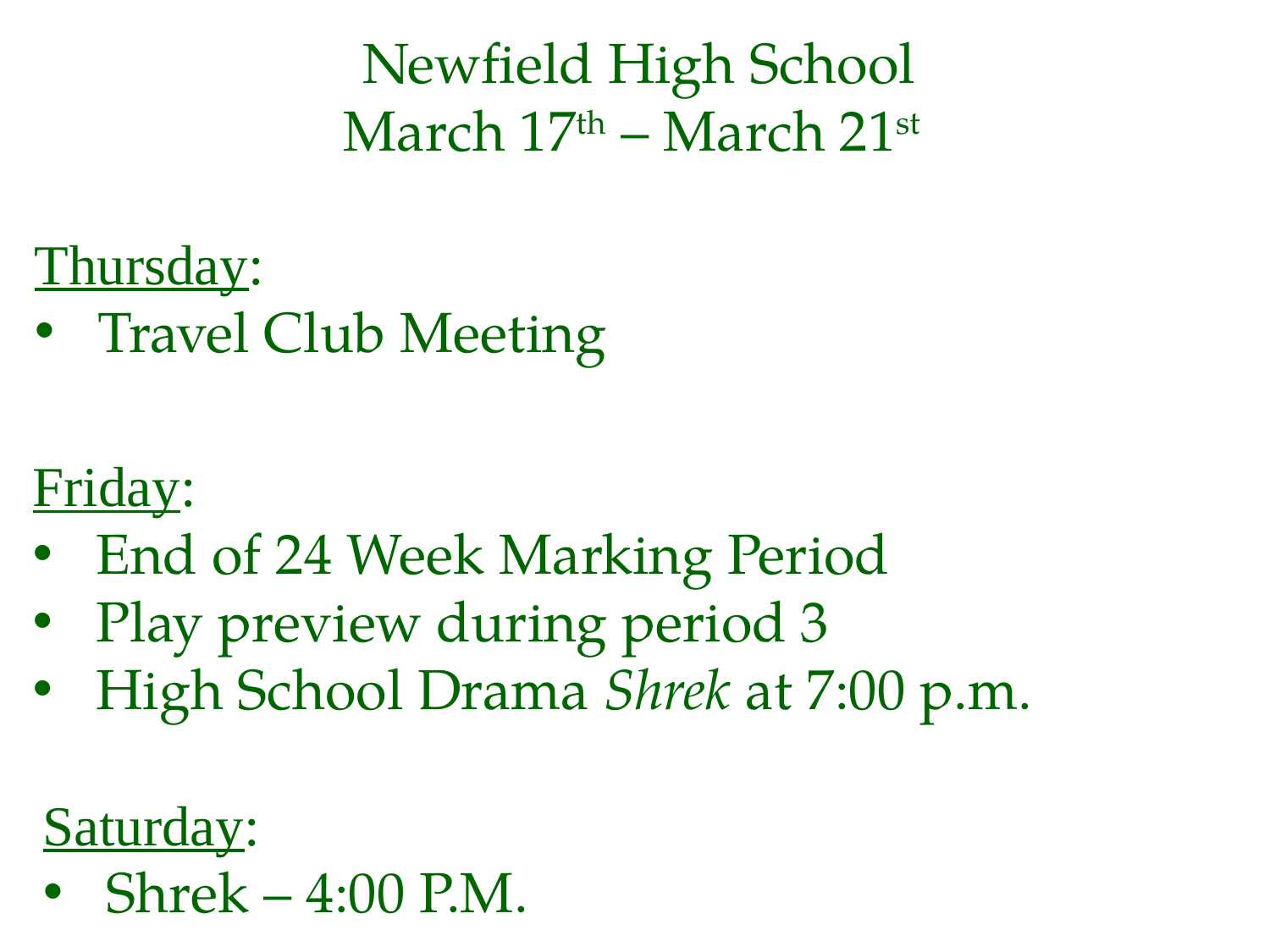

Newfield High School
March 17th – March 21st
Thursday:
Travel Club Meeting
Friday:
End of 24 Week Marking Period
Play preview during period 3
High School Drama Shrek at 7:00 p.m.
Saturday:
Shrek – 4:00 P.M.